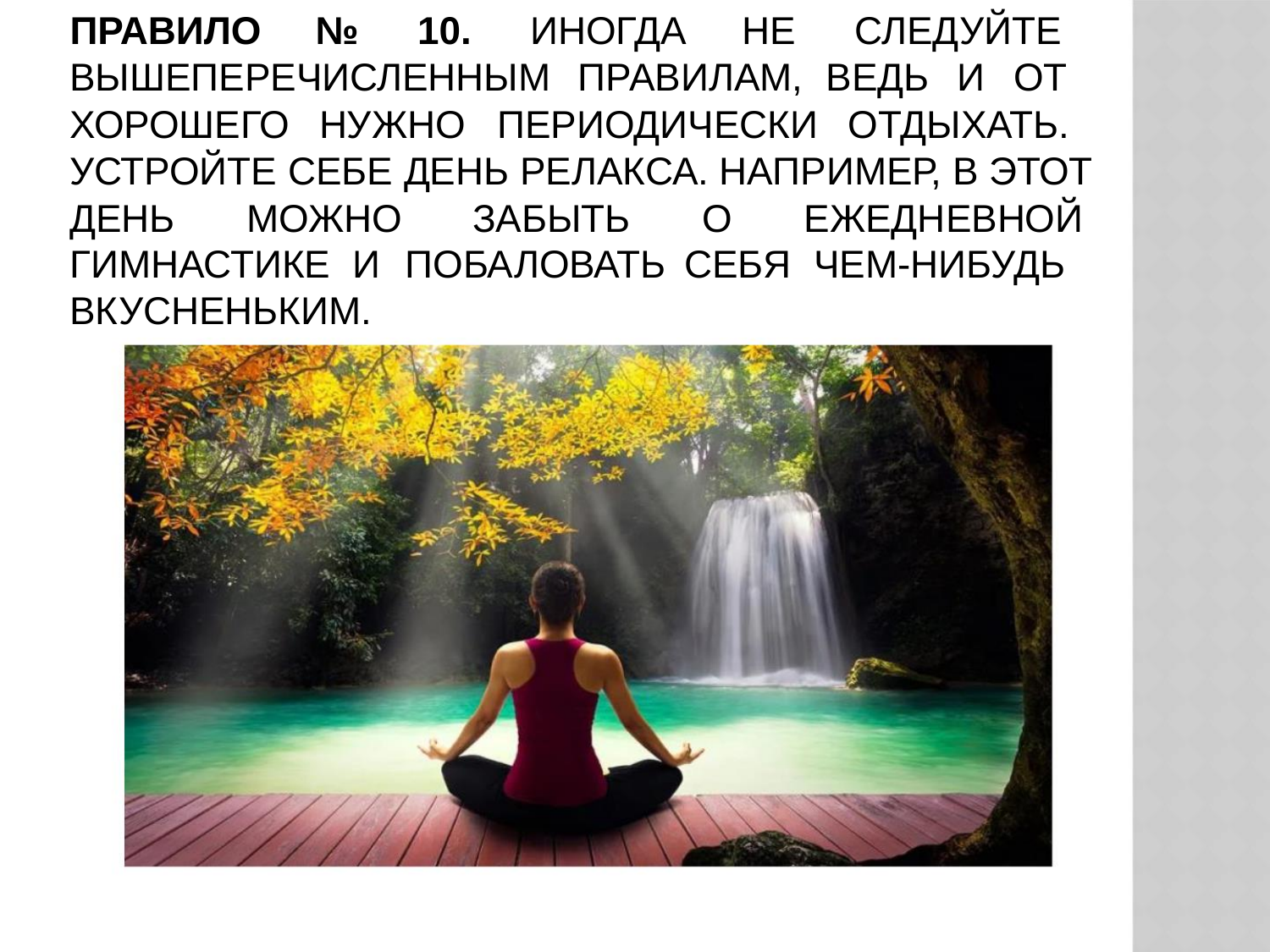

ПРАВИЛО № 10. ИНОГДА НЕ СЛЕДУЙТЕ
ВЫШЕПЕРЕЧИСЛЕННЫМ ПРАВИЛАМ, ВЕДЬ И ОТ
ХОРОШЕГО НУЖНО ПЕРИОДИЧЕСКИ ОТДЫХАТЬ.
УСТРОЙТЕ СЕБЕ ДЕНЬ РЕЛАКСА. НАПРИМЕР, В ЭТОТ
ДЕНЬ МОЖНО ЗАБЫТЬ О ЕЖЕДНЕВНОЙ
ГИМНАСТИКЕ И ПОБАЛОВАТЬ СЕБЯ ЧЕМ-НИБУДЬ
ВКУСНЕНЬКИМ.